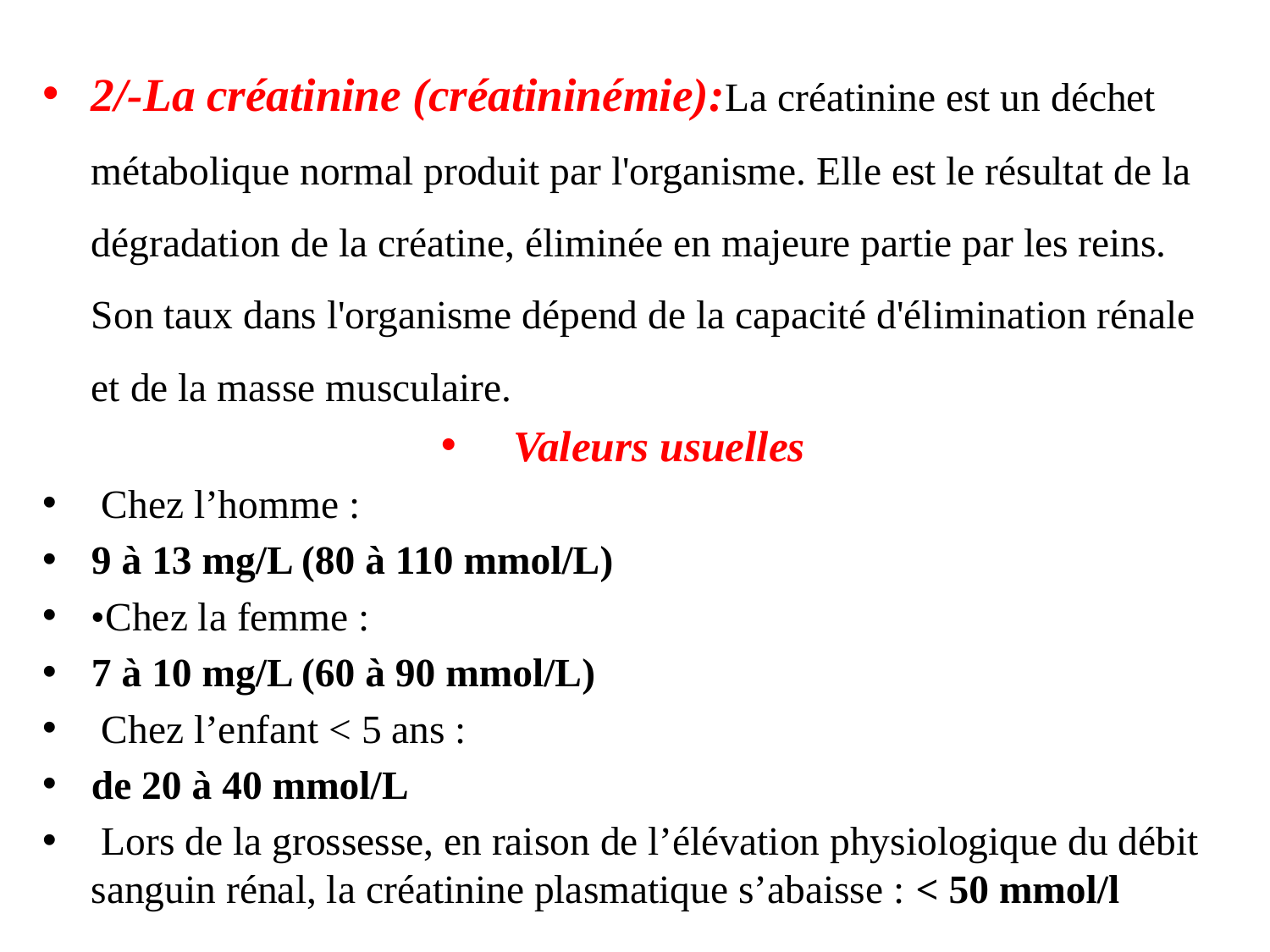

2/-La créatinine (créatininémie):La créatinine est un déchet métabolique normal produit par l'organisme. Elle est le résultat de la dégradation de la créatine, éliminée en majeure partie par les reins. Son taux dans l'organisme dépend de la capacité d'élimination rénale et de la masse musculaire.
Valeurs usuelles
 Chez l’homme :
9 à 13 mg/L (80 à 110 mmol/L)
•Chez la femme :
7 à 10 mg/L (60 à 90 mmol/L)
 Chez l’enfant < 5 ans :
de 20 à 40 mmol/L
 Lors de la grossesse, en raison de l’élévation physiologique du débit sanguin rénal, la créatinine plasmatique s’abaisse : < 50 mmol/l